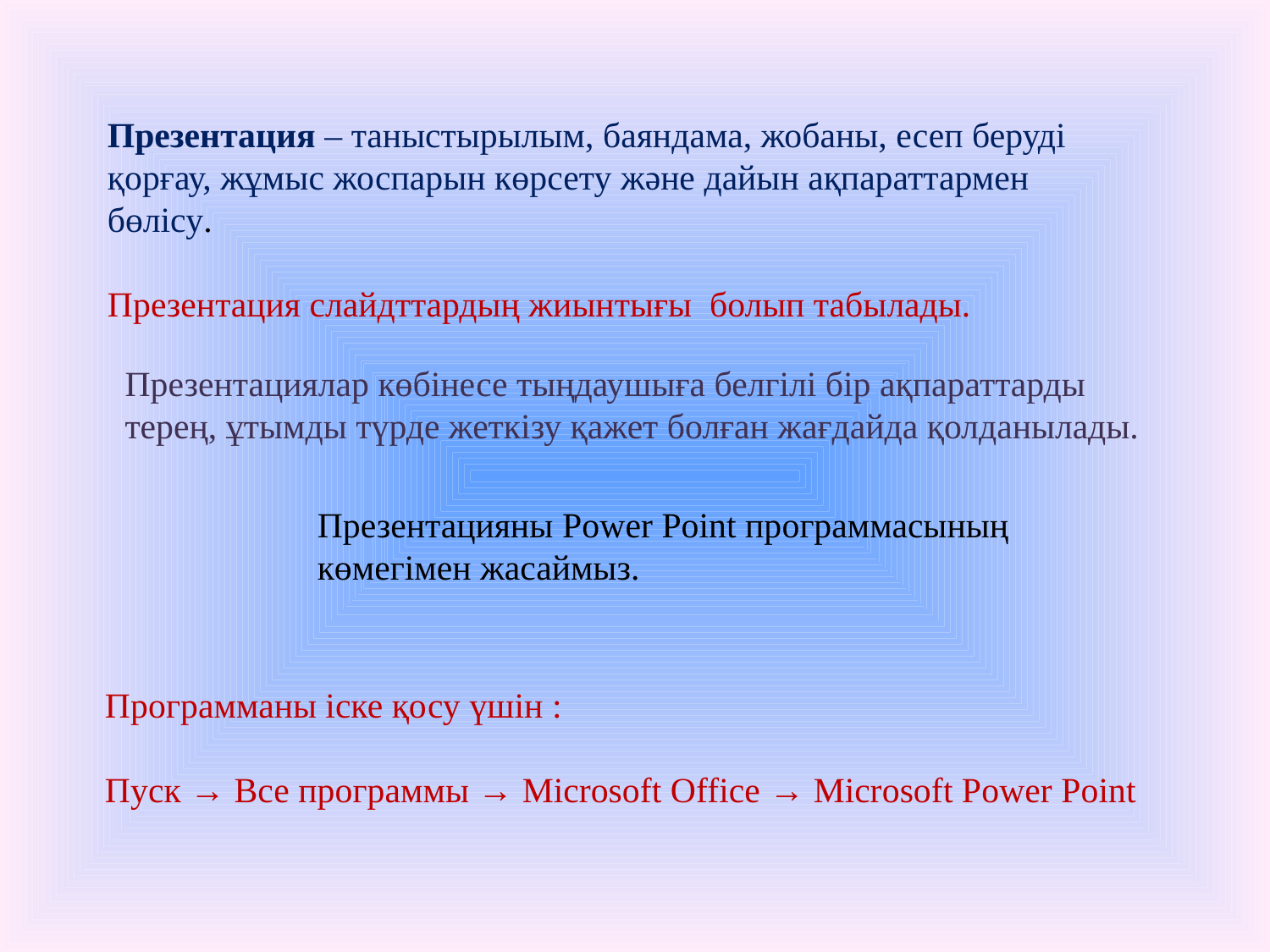

Презентация – таныстырылым, баяндама, жобаны, есеп беруді қорғау, жұмыс жоспарын көрсету және дайын ақпараттармен бөлісу.

Презентация слайдттардың жиынтығы  болып табылады.
Презентациялар көбінесе тыңдаушыға белгілі бір ақпараттарды терең, ұтымды түрде жеткізу қажет болған жағдайда қолданылады.
Презентацияны Power Point программасының көмегімен жасаймыз.
Программаны іске қосу үшін :

Пуск → Все программы → Microsoft Office → Microsoft Power Point